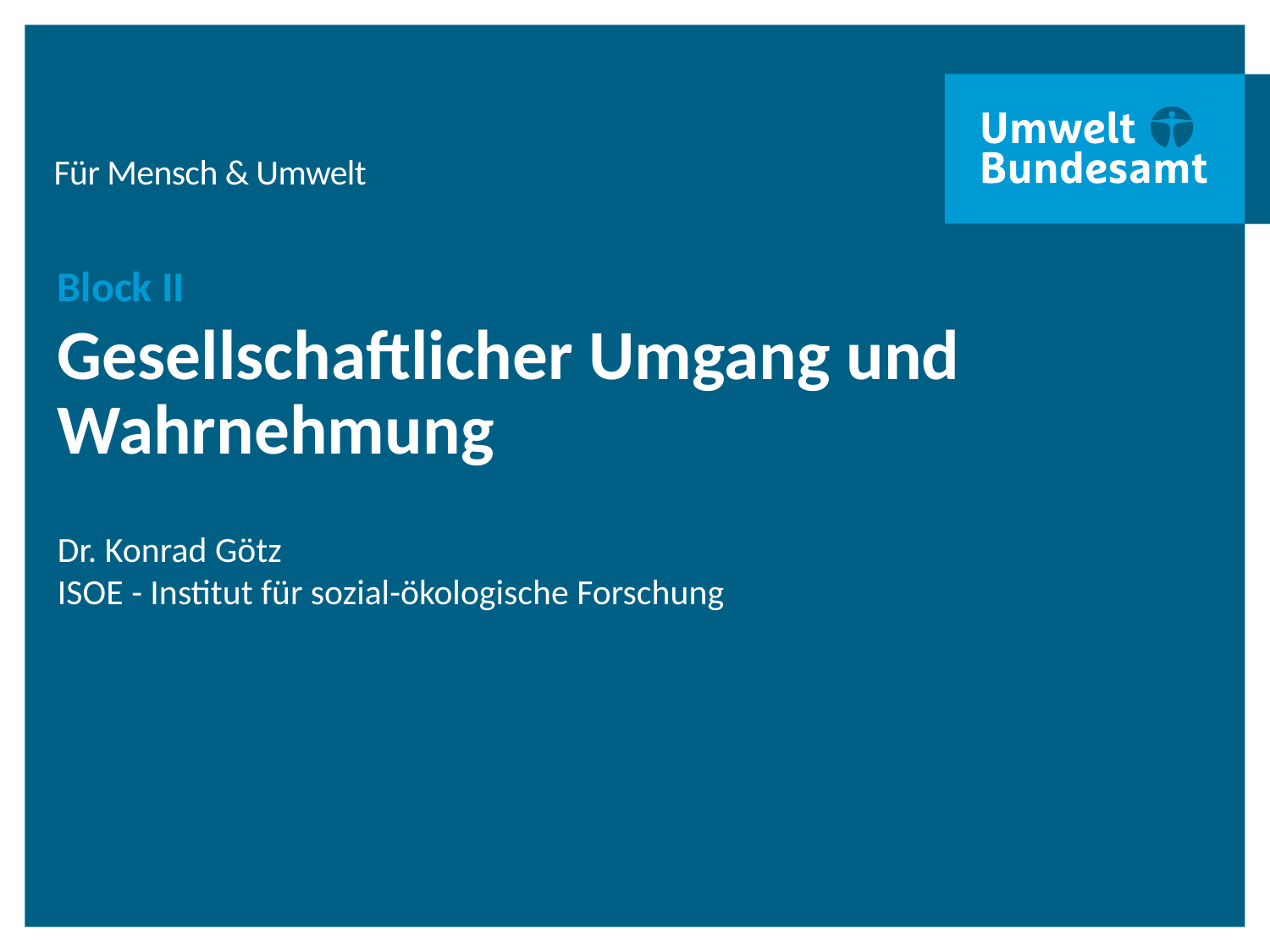

# Block II
Gesellschaftlicher Umgang und Wahrnehmung
Dr. Konrad Götz
ISOE - Institut für sozial-ökologische Forschung